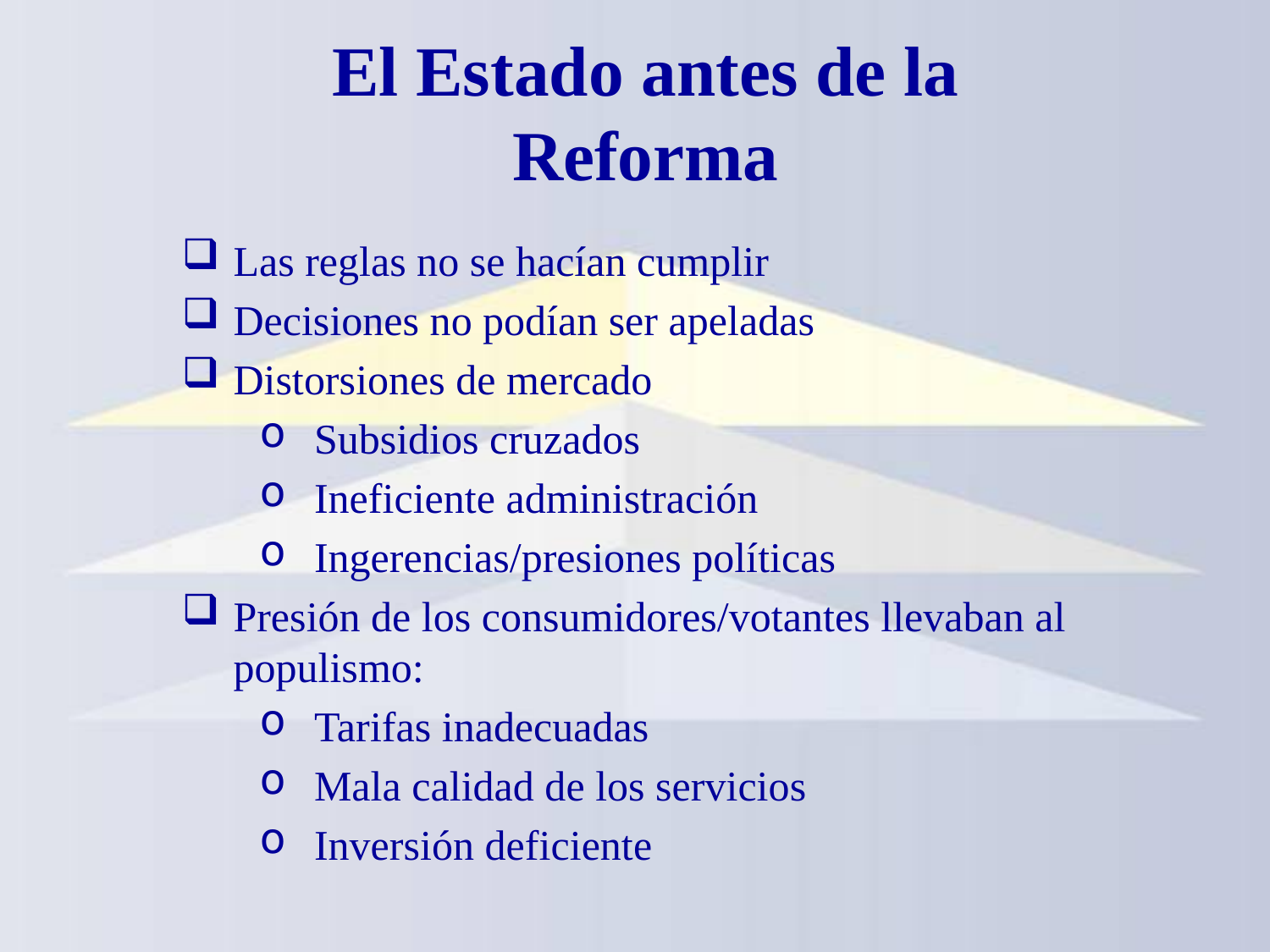

El Estado antes de la Reforma
Las reglas no se hacían cumplir
Decisiones no podían ser apeladas
Distorsiones de mercado
Subsidios cruzados
Ineficiente administración
Ingerencias/presiones políticas
Presión de los consumidores/votantes llevaban al populismo:
Tarifas inadecuadas
Mala calidad de los servicios
Inversión deficiente